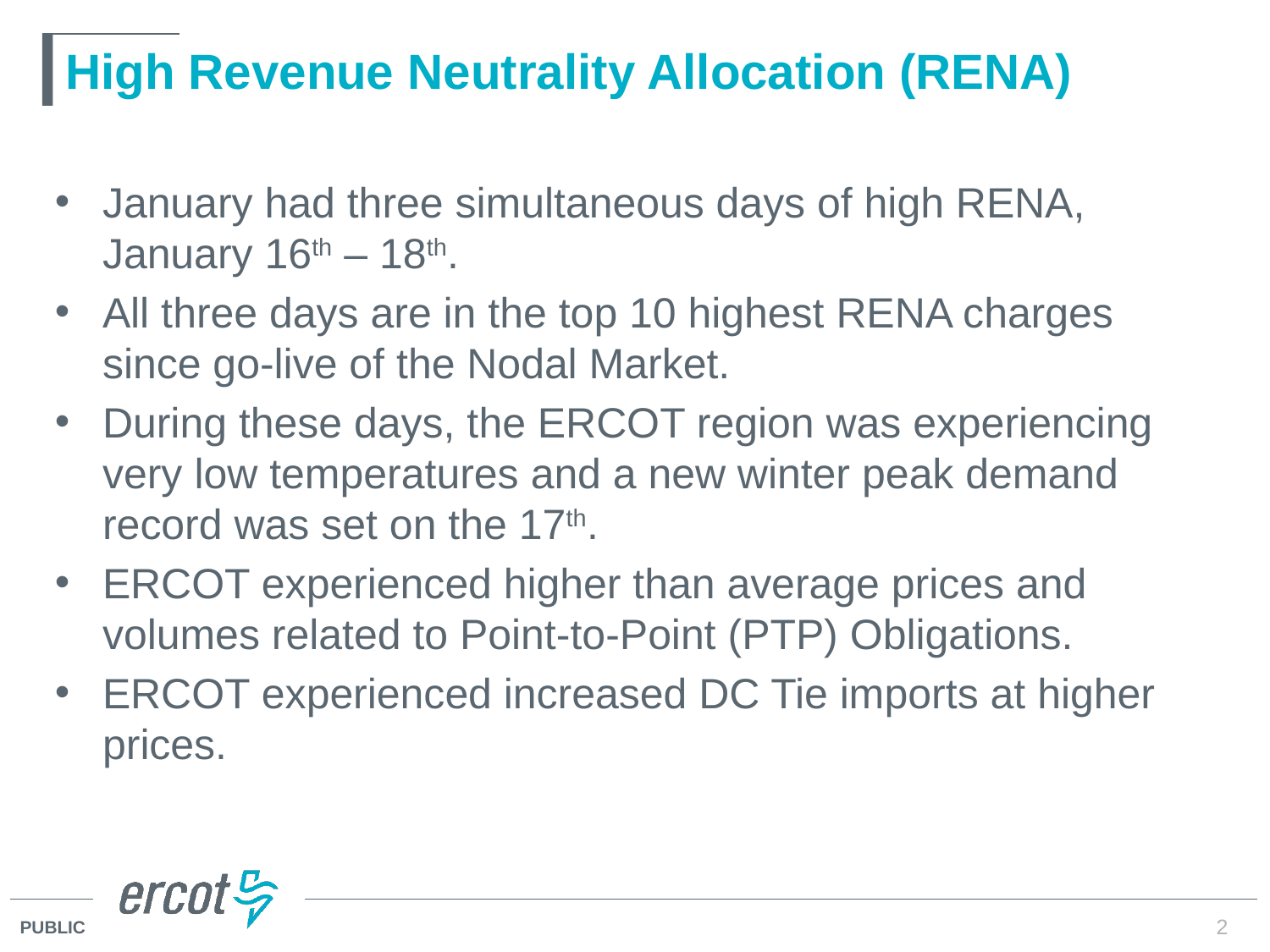

# High Revenue Neutrality Allocation (RENA)
January had three simultaneous days of high RENA, January 16th – 18th.
All three days are in the top 10 highest RENA charges since go-live of the Nodal Market.
During these days, the ERCOT region was experiencing very low temperatures and a new winter peak demand record was set on the 17th.
ERCOT experienced higher than average prices and volumes related to Point-to-Point (PTP) Obligations.
ERCOT experienced increased DC Tie imports at higher prices.

2